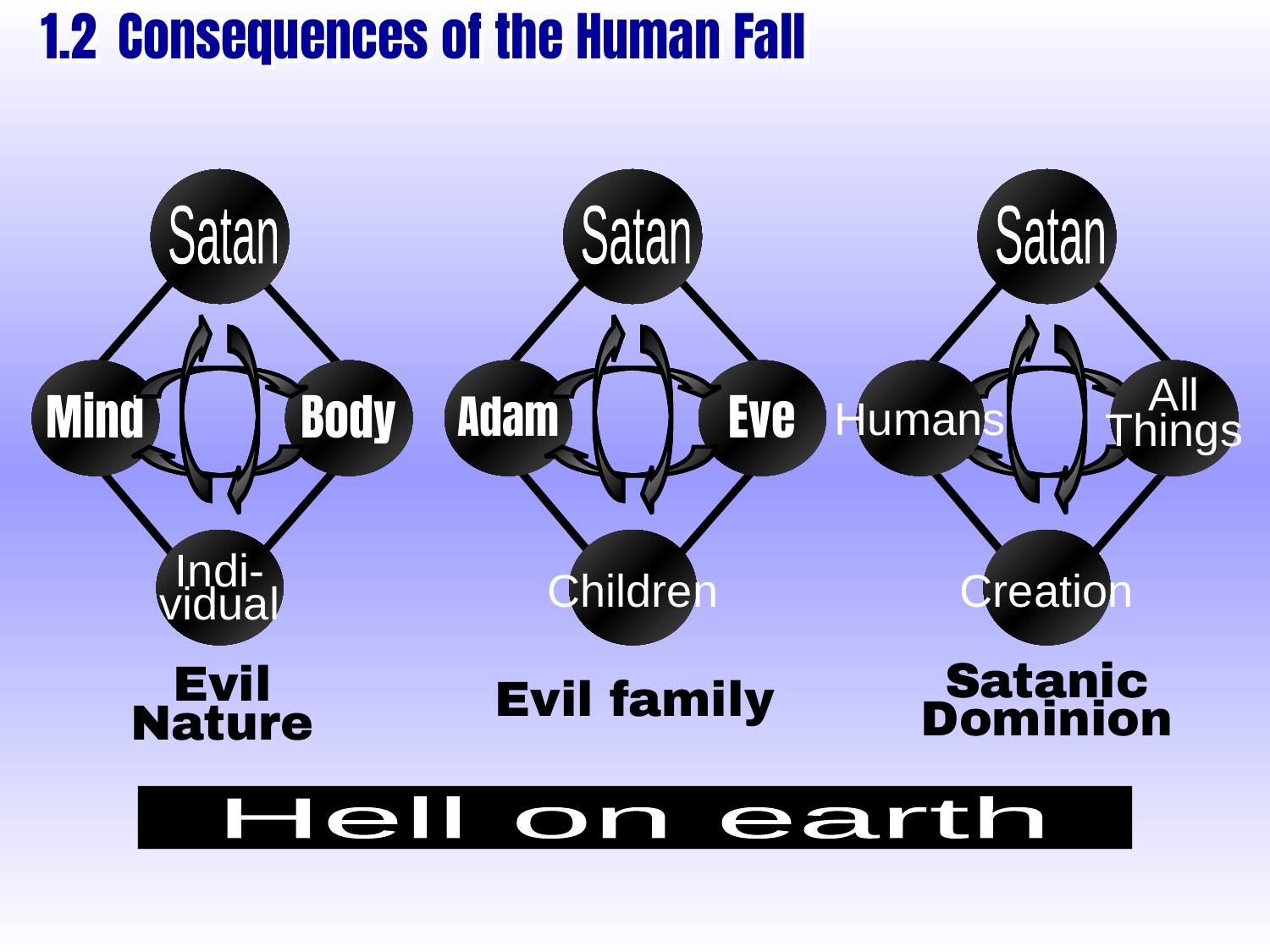

Consequences of the Human Fall
1.2

Satan

Mind
Body

Indi-
vidual

Satan

Adam
Eve

Children

Satan

Humans
All
Things

Creation

Satanic Dominion
Evil
Nature
Evil family

Hell on earth